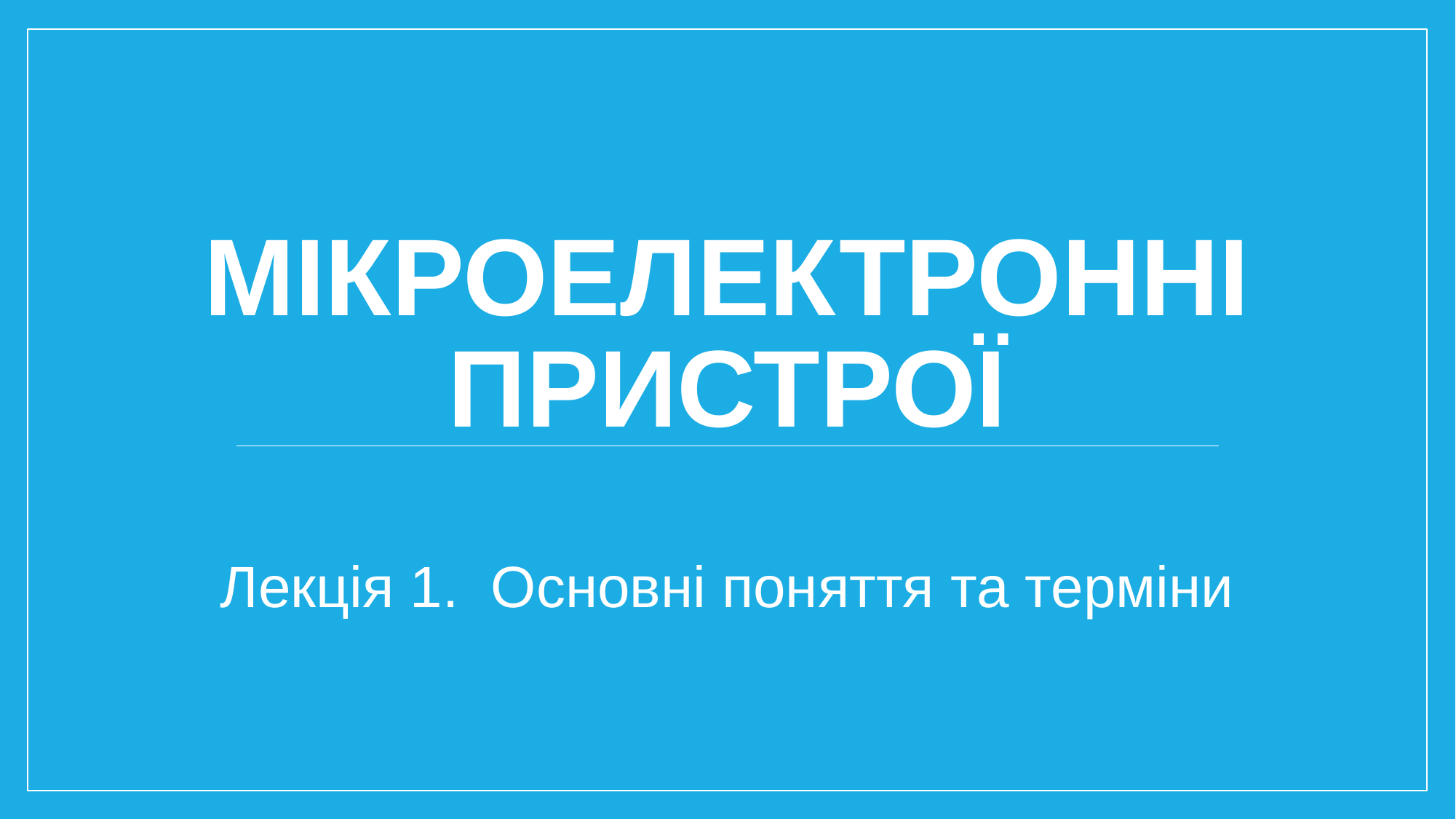

# Мікроелектронні пристрої

Лекція 1.  Основні поняття та терміни